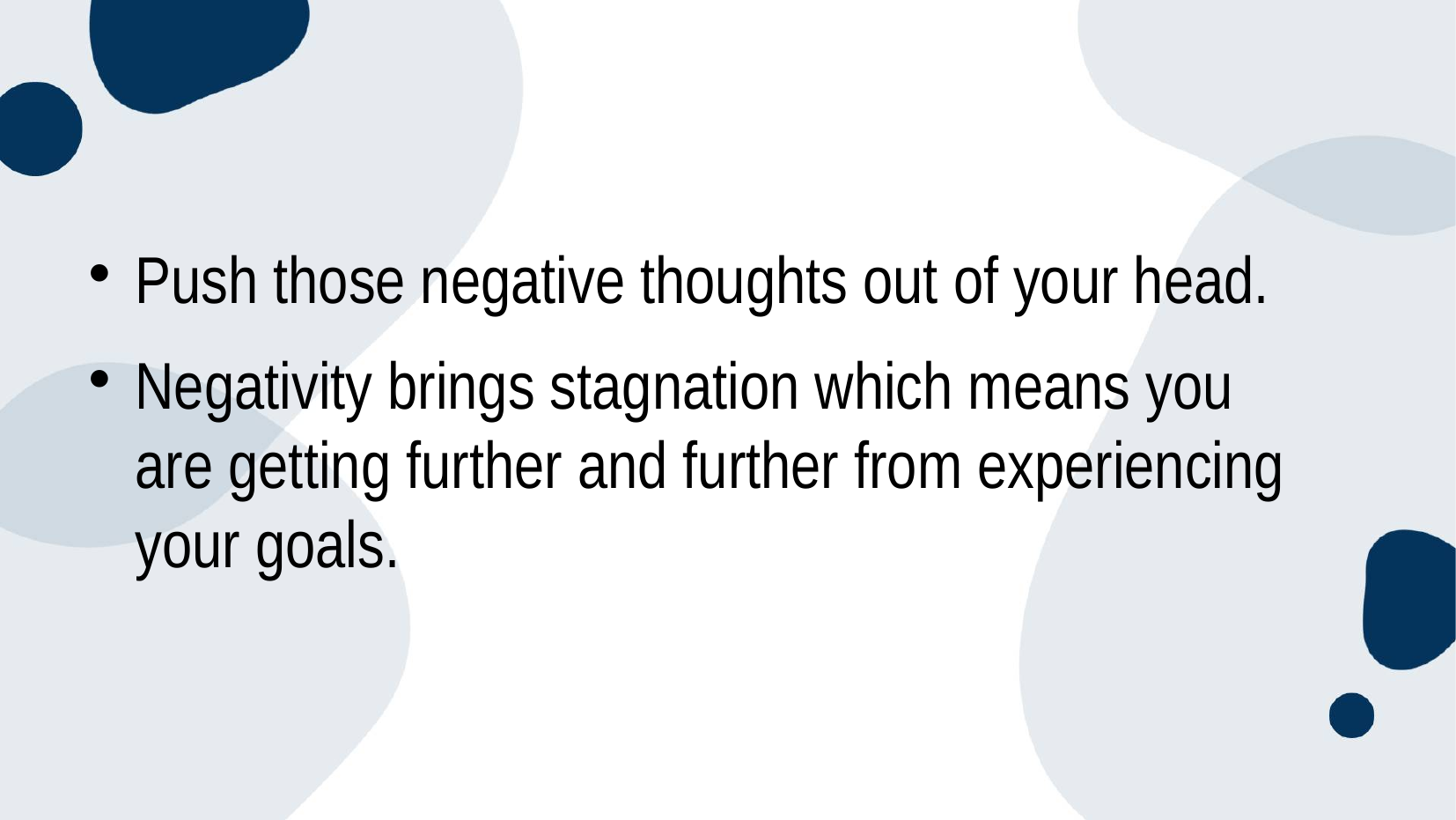

Push those negative thoughts out of your head.
Negativity brings stagnation which means you     are getting further and further from experiencing your goals.